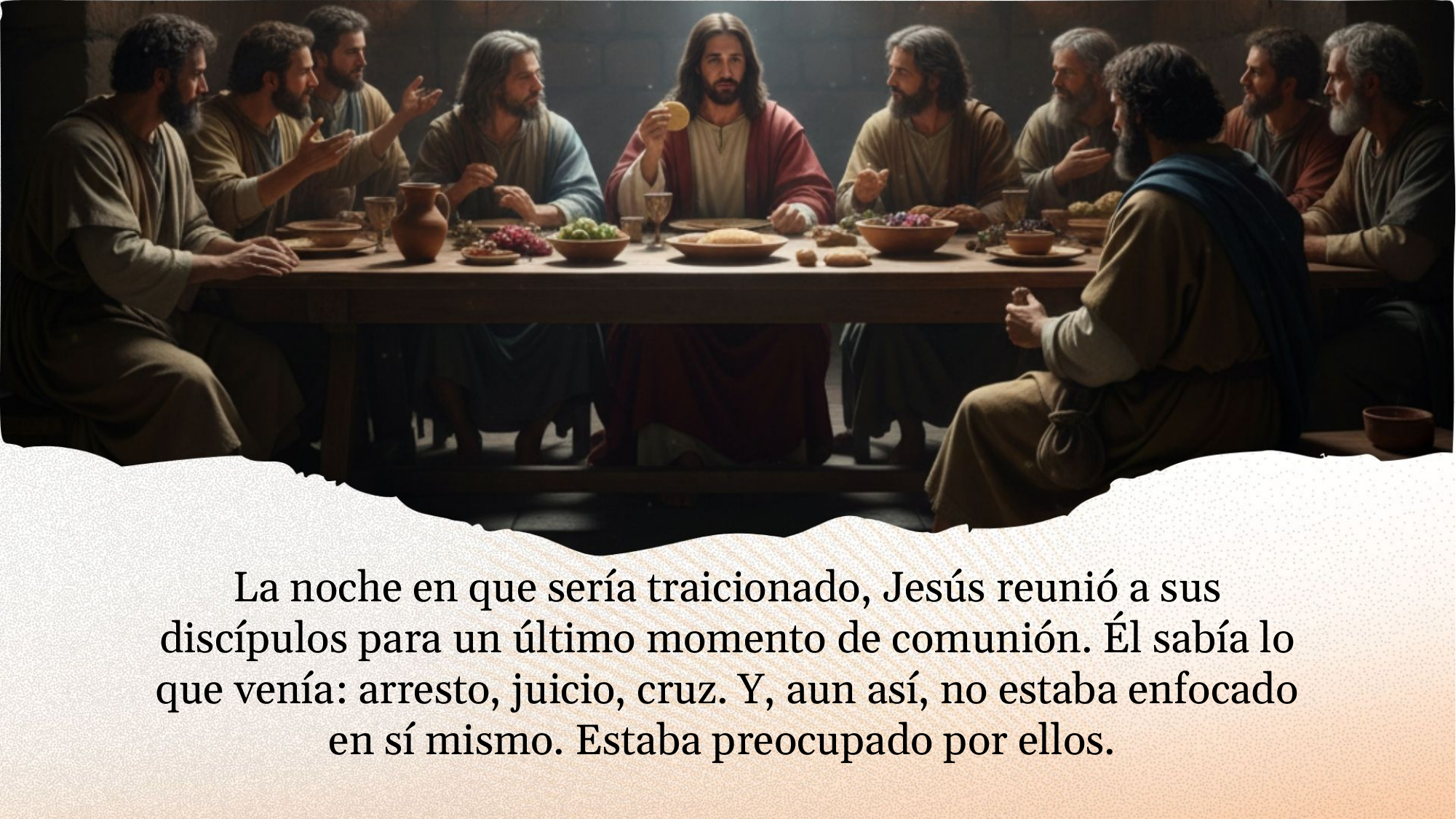

La noche en que sería traicionado, Jesús reunió a sus discípulos para un último momento de comunión. Él sabía lo que venía: arresto, juicio, cruz. Y, aun así, no estaba enfocado en sí mismo. Estaba preocupado por ellos.